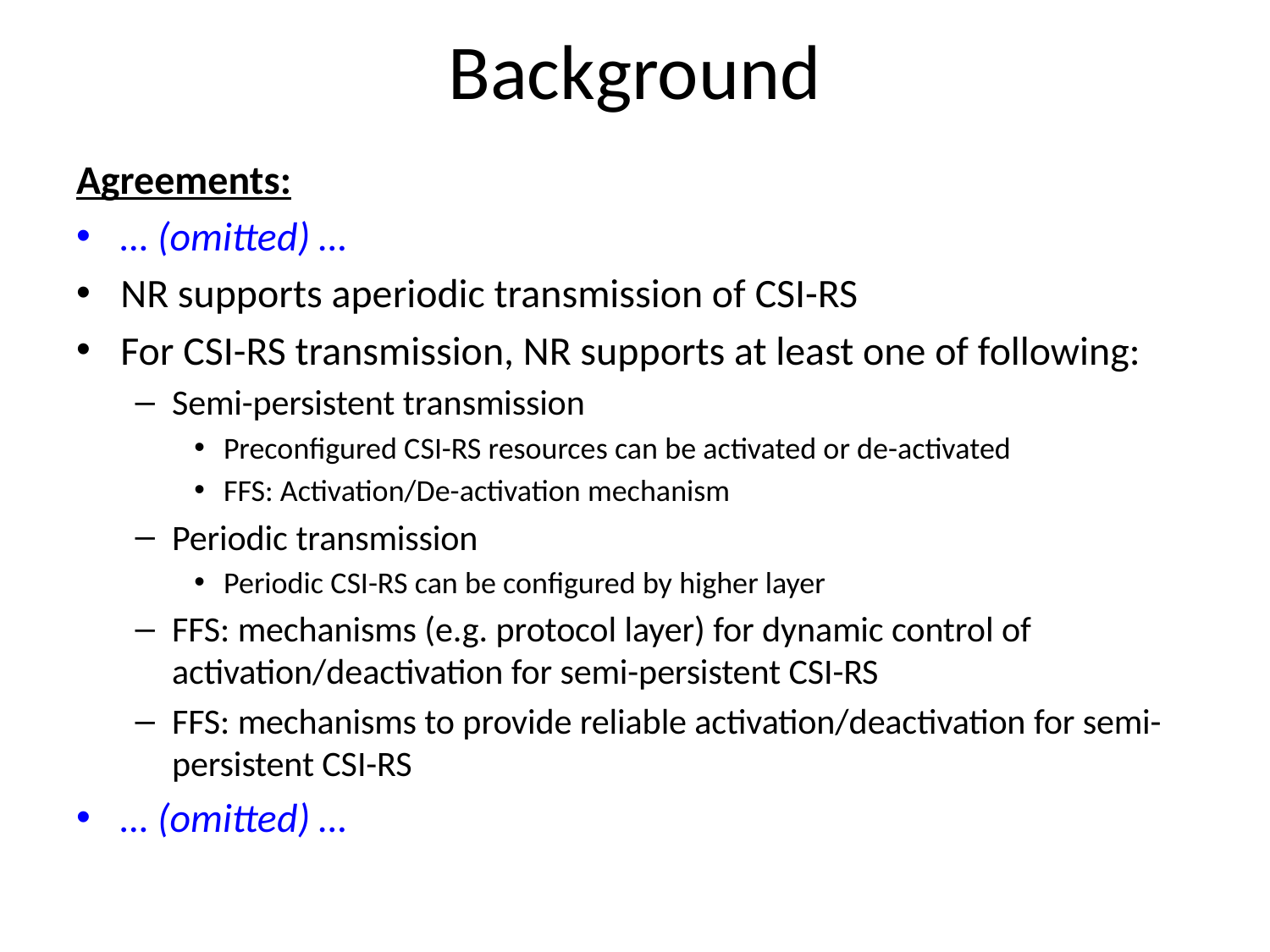

# Background
Agreements:
… (omitted) …
NR supports aperiodic transmission of CSI-RS
For CSI-RS transmission, NR supports at least one of following:
Semi-persistent transmission
Preconfigured CSI-RS resources can be activated or de-activated
FFS: Activation/De-activation mechanism
Periodic transmission
Periodic CSI-RS can be configured by higher layer
FFS: mechanisms (e.g. protocol layer) for dynamic control of activation/deactivation for semi-persistent CSI-RS
FFS: mechanisms to provide reliable activation/deactivation for semi-persistent CSI-RS
… (omitted) …